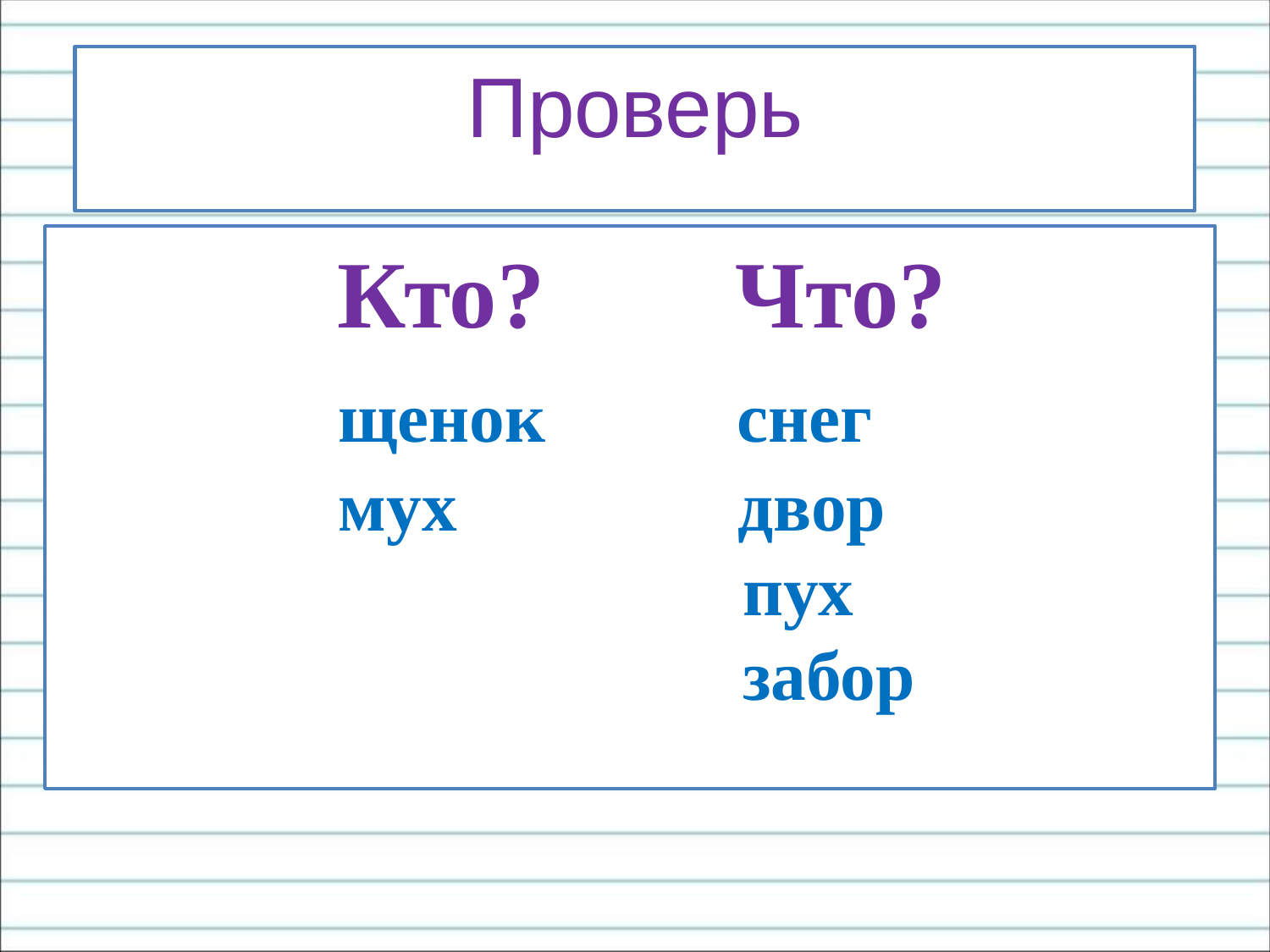

Проверь

 Кто?        Что?
                щенок        снег
                мух                двор
                                       пух
                                       забор